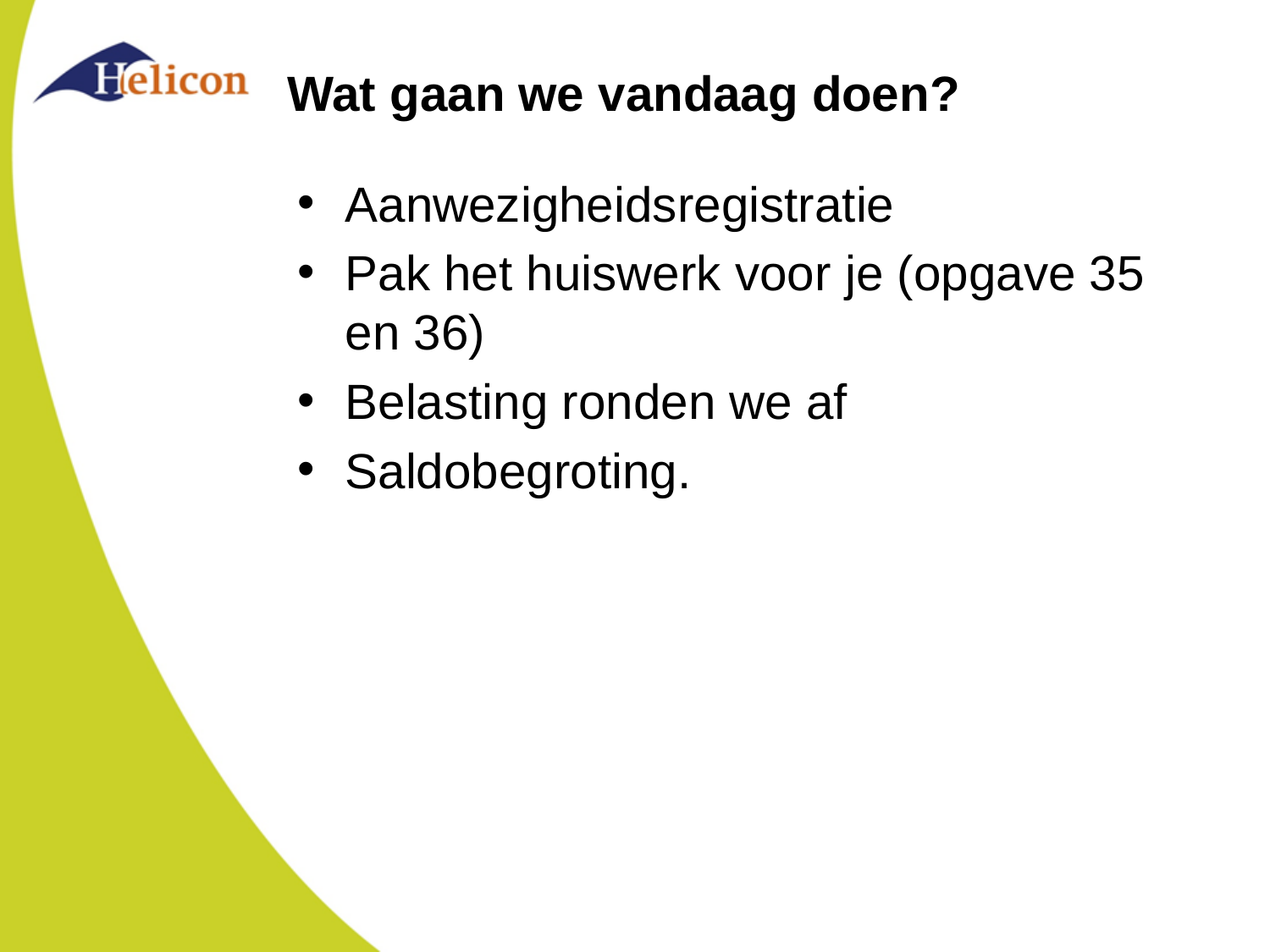

# Wat gaan we vandaag doen?
Aanwezigheidsregistratie
Pak het huiswerk voor je (opgave 35 en 36)
Belasting ronden we af
Saldobegroting.